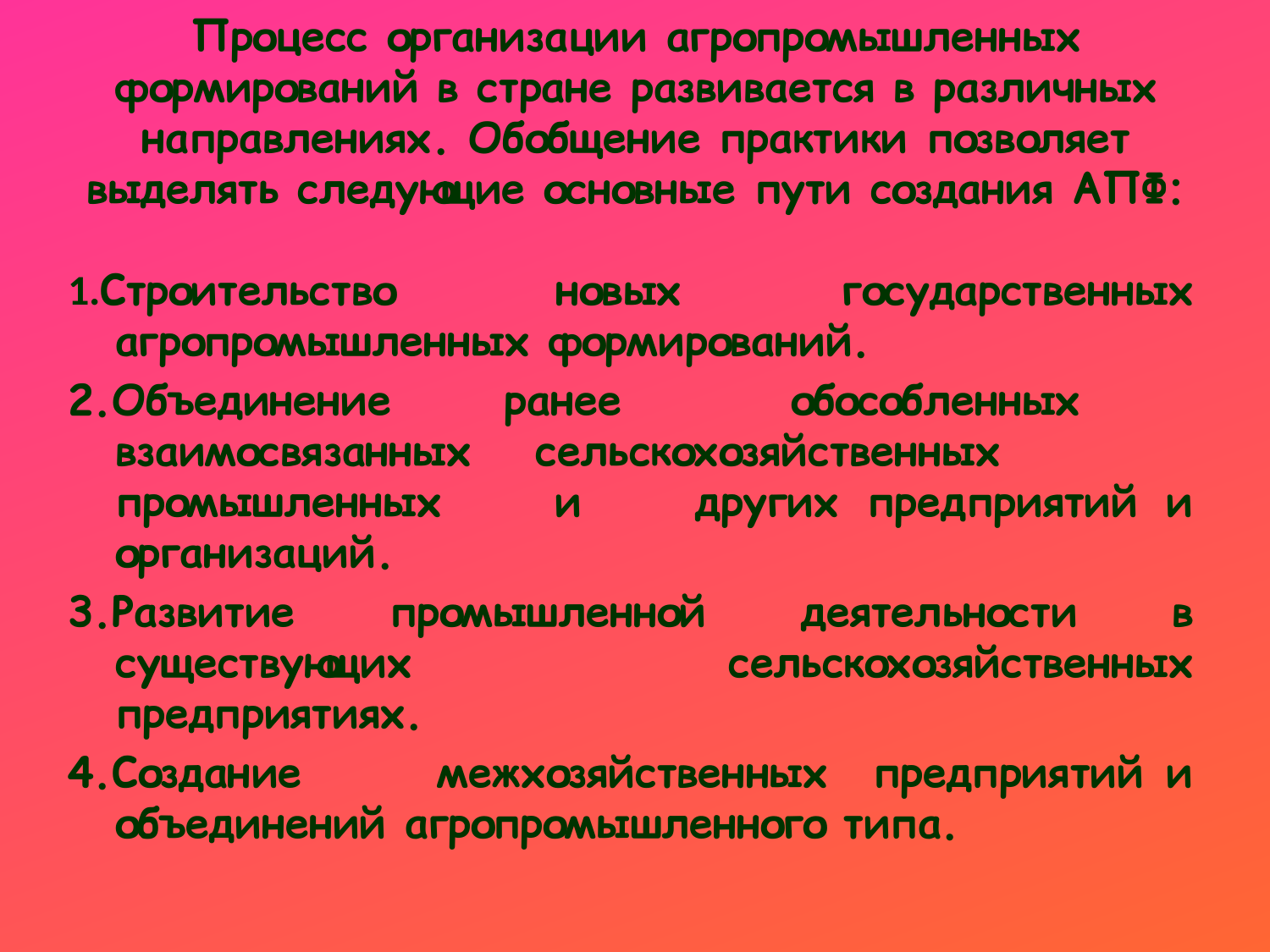

# Процесс организации агропромышленных формирований в стране развивается в различных направлениях. Обобщение практики позволяет выделять следующие основные пути создания АПФ:
1.Строительство новых государственных агропромышленных формирований.
2.Объединение  ранее   обособленных   взаимосвязанных сельскохозяйственных    промышленных    и    других предприятий и организаций.
3.Развитие промышленной деятельности в существующих сельскохозяйственных предприятиях.
4.Создание      межхозяйственных  предприятий и объединений агропромышленного типа.